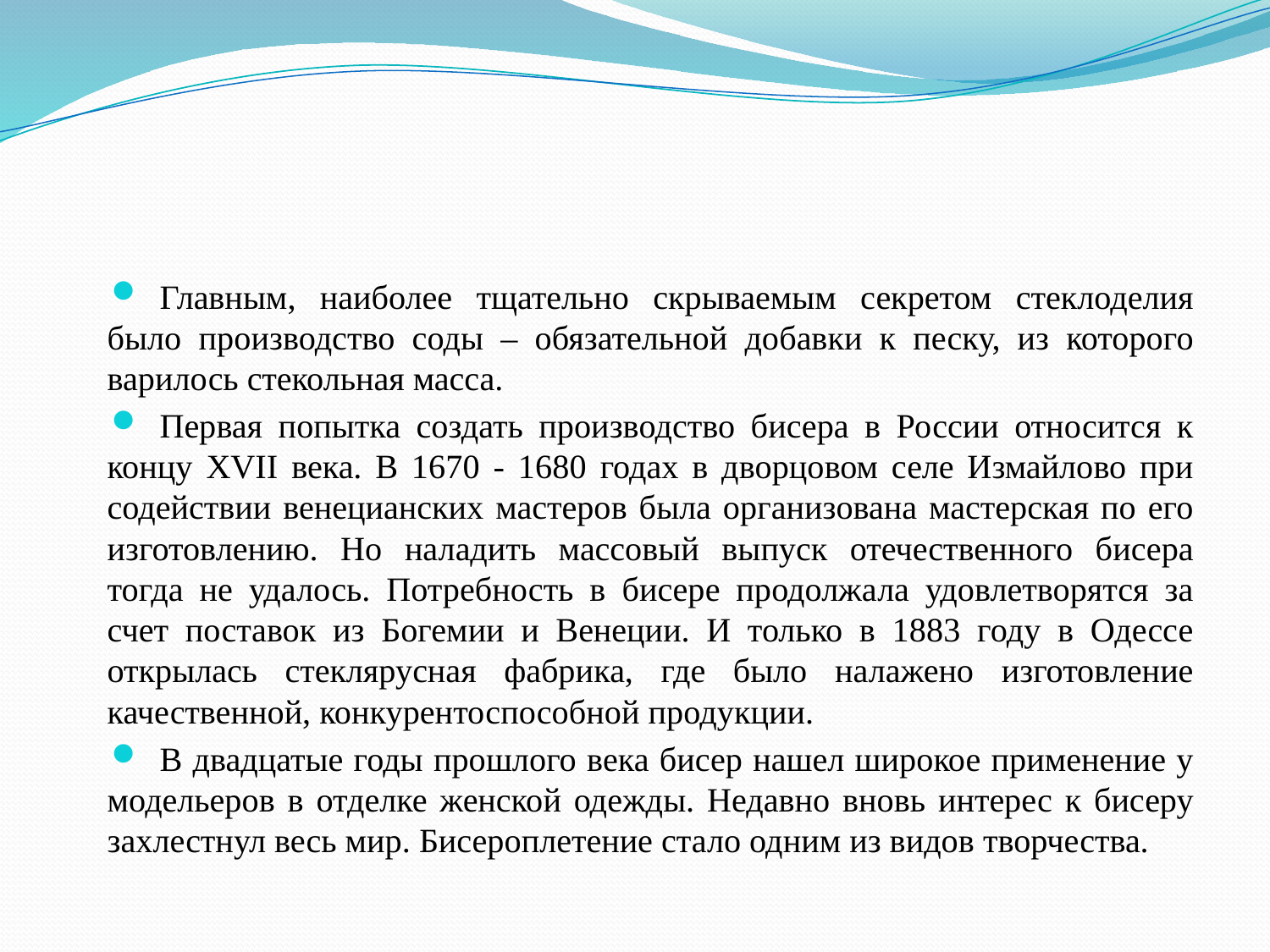

Главным, наиболее тщательно скрываемым секретом стеклоделия было производство соды – обязательной добавки к песку, из которого варилось стекольная масса.
Первая попытка создать производство бисера в России относится к концу XVII века. В 1670 - 1680 годах в дворцовом селе Измайлово при содействии венецианских мастеров была организована мастерская по его изготовлению. Но наладить массовый выпуск отечественного бисера тогда не удалось. Потребность в бисере продолжала удовлетворятся за счет поставок из Богемии и Венеции. И только в 1883 году в Одессе открылась стеклярусная фабрика, где было налажено изготовление качественной, конкурентоспособной продукции.
В двадцатые годы прошлого века бисер нашел широкое применение у модельеров в отделке женской одежды. Недавно вновь интерес к бисеру захлестнул весь мир. Бисероплетение стало одним из видов творчества.